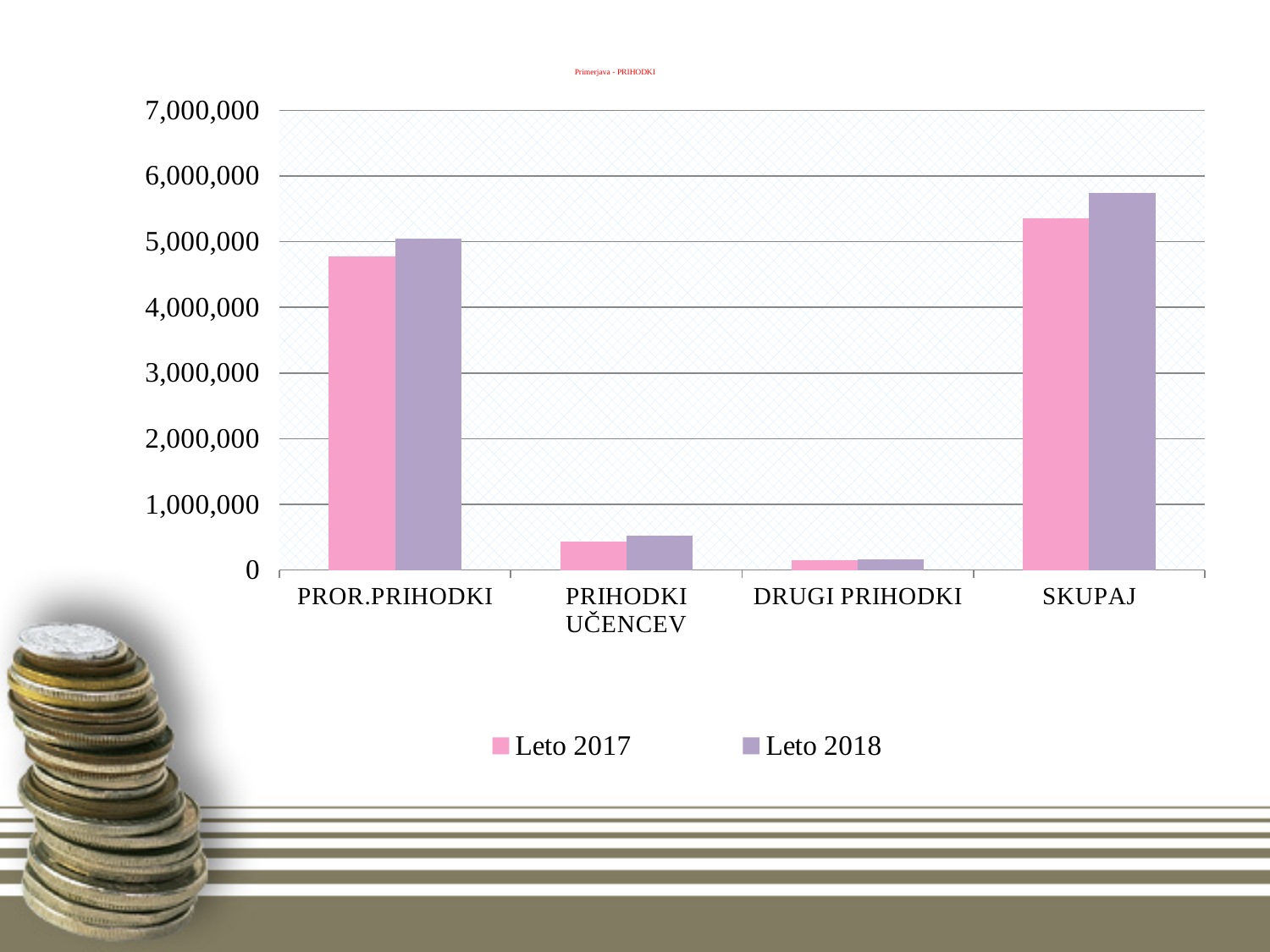

# Primerjava - PRIHODKI

### Chart

| Category | Leto 2017 | Leto 2018 |
|---|---|---|
| PROR.PRIHODKI | 4769311.0 | 5050980.0 |
| PRIHODKI UČENCEV | 435592.0 | 526797.0 |
| DRUGI PRIHODKI | 145224.0 | 157960.0 |
| SKUPAJ | 5350127.0 | 5735737.0 |